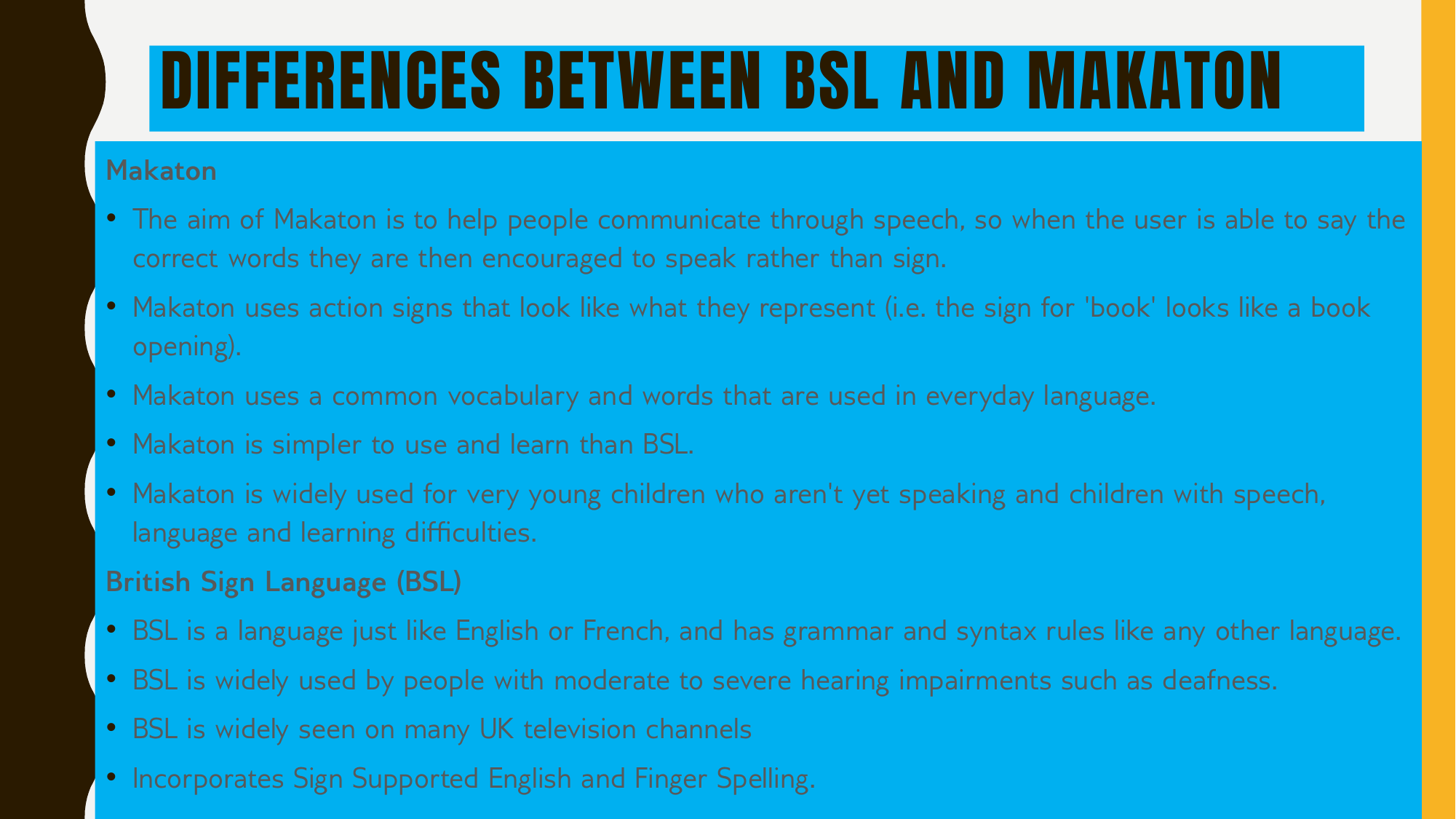

# Differences between BSL and Makaton
Makaton
The aim of Makaton is to help people communicate through speech, so when the user is able to say the correct words they are then encouraged to speak rather than sign.
Makaton uses action signs that look like what they represent (i.e. the sign for 'book' looks like a book opening).
Makaton uses a common vocabulary and words that are used in everyday language.
Makaton is simpler to use and learn than BSL.
Makaton is widely used for very young children who aren't yet speaking and children with speech, language and learning difficulties.
British Sign Language (BSL)
BSL is a language just like English or French, and has grammar and syntax rules like any other language.
BSL is widely used by people with moderate to severe hearing impairments such as deafness.
BSL is widely seen on many UK television channels
Incorporates Sign Supported English and Finger Spelling.